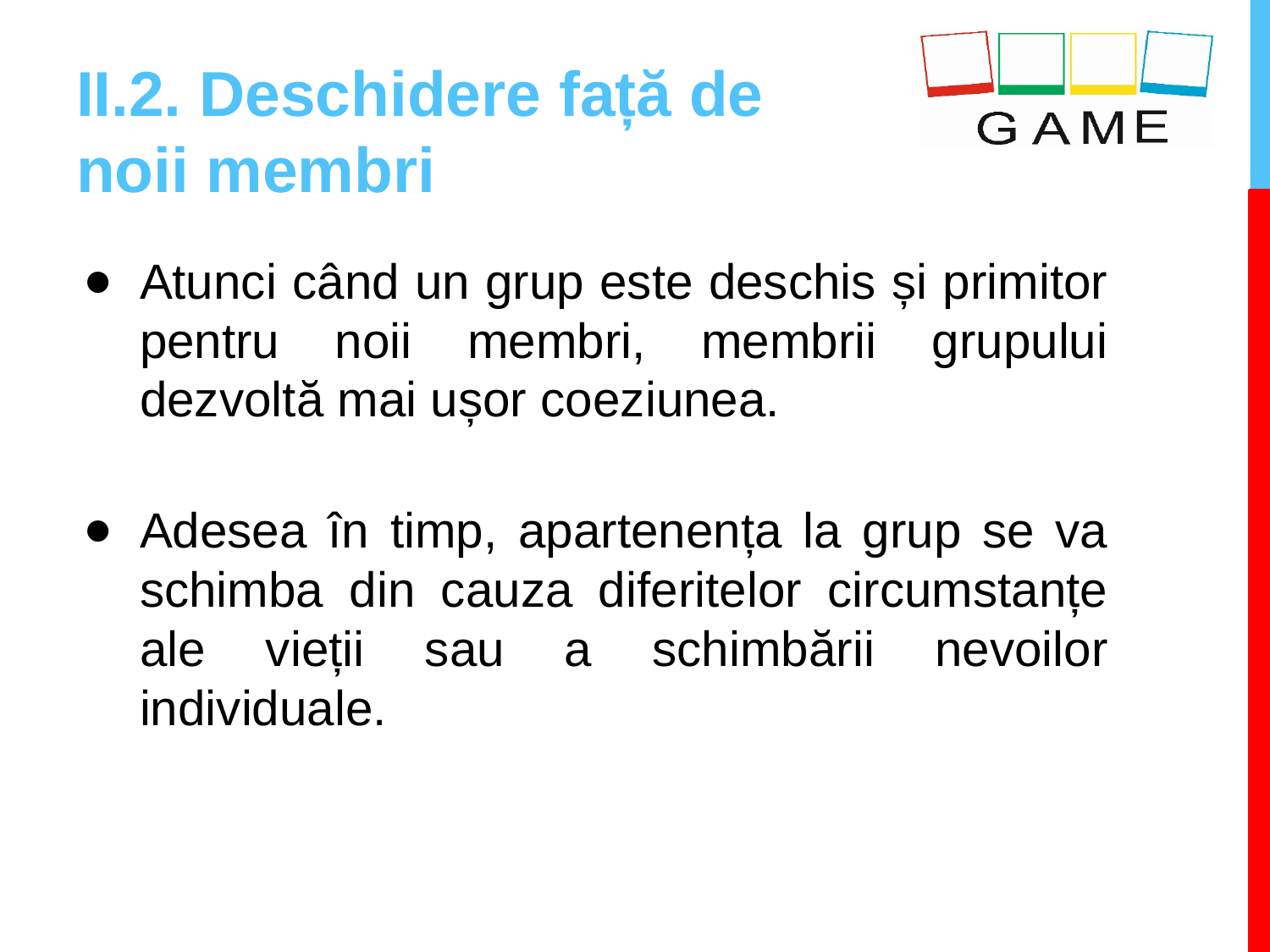

# II.2. Deschidere față de noii membri
Atunci când un grup este deschis și primitor pentru noii membri, membrii grupului dezvoltă mai ușor coeziunea.

Adesea în timp, apartenența la grup se va schimba din cauza diferitelor circumstanțe ale vieții sau a schimbării nevoilor individuale.